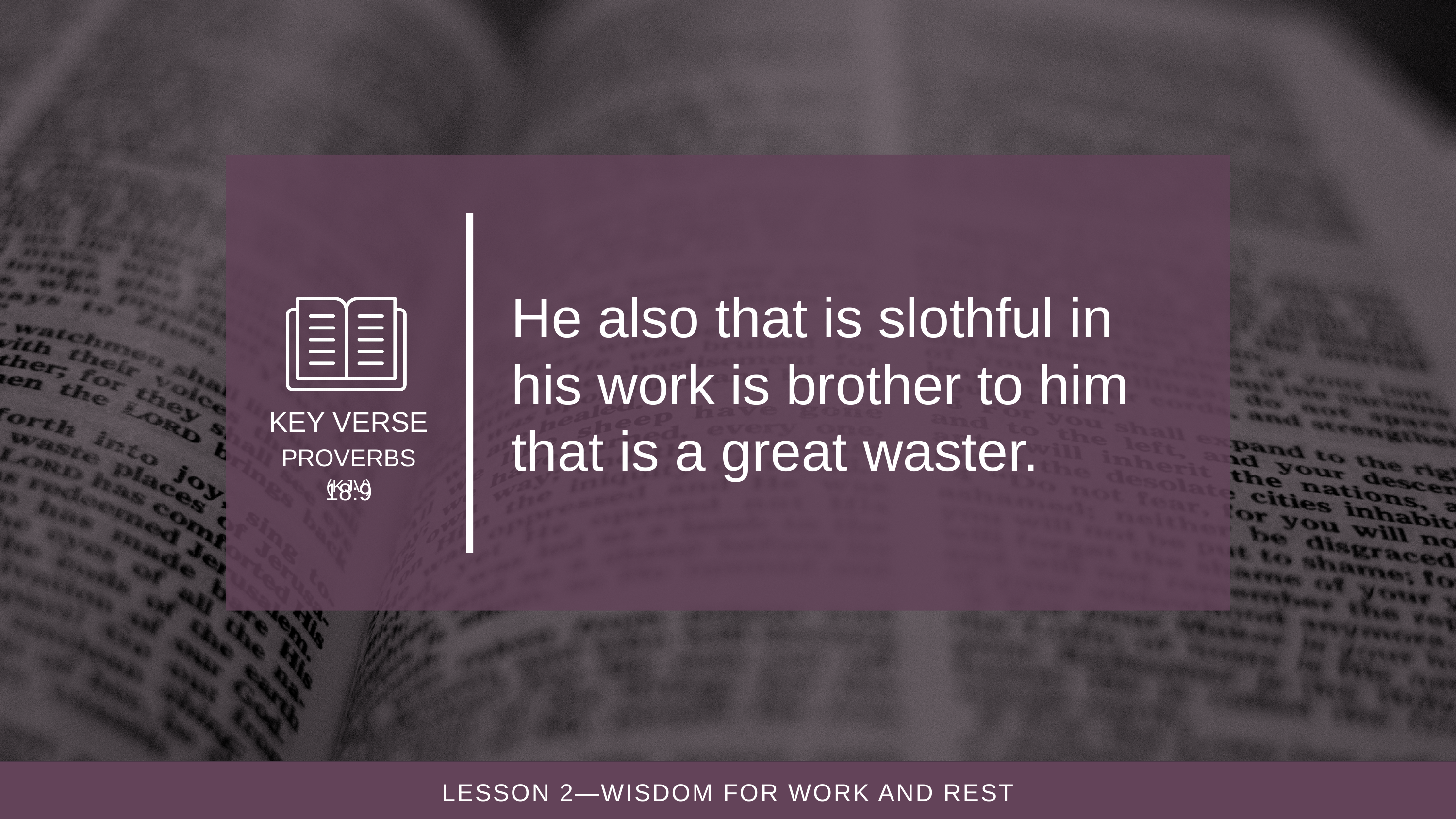

He also that is slothful in his work is brother to him that is a great waster.
(KJV)